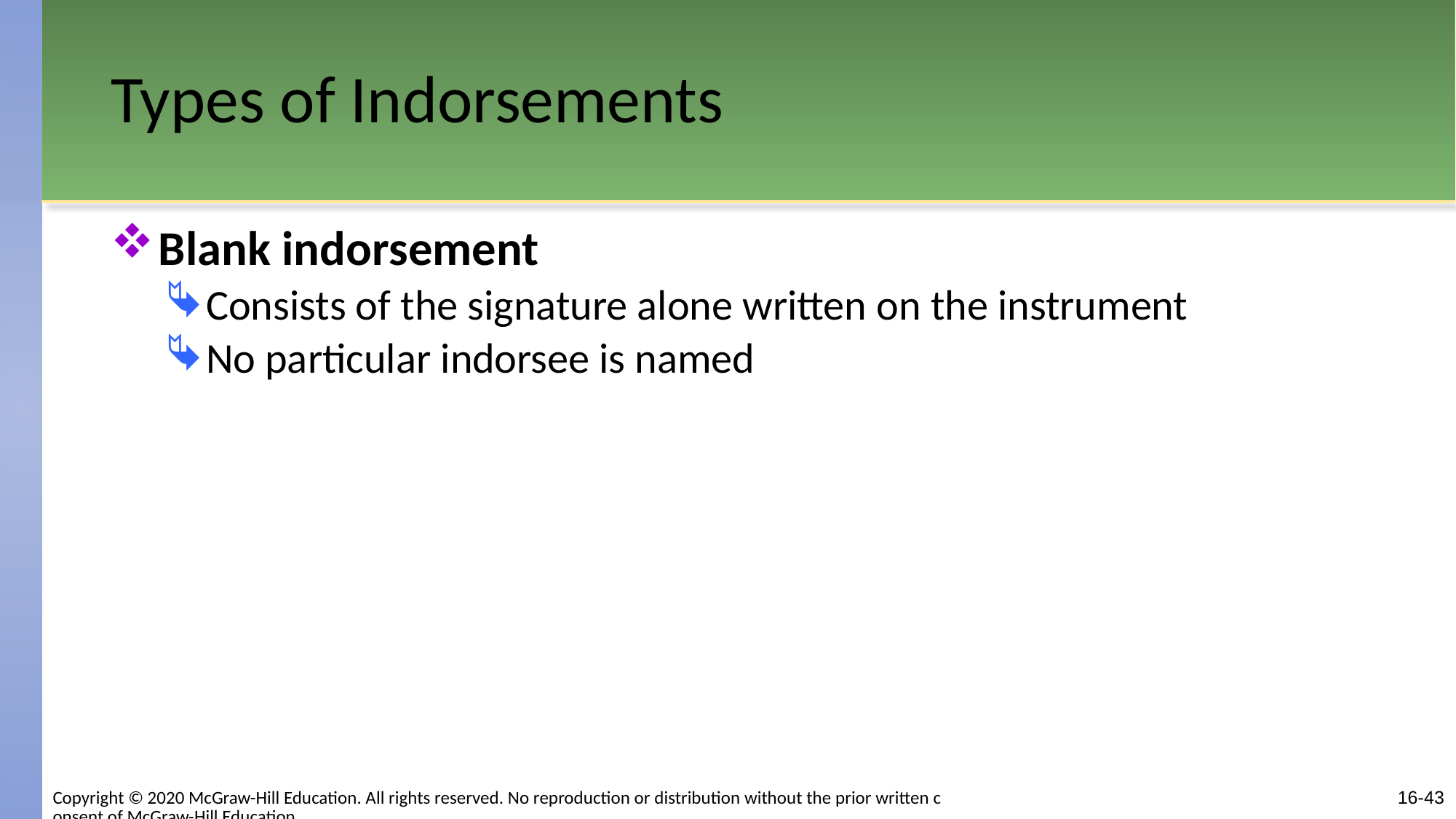

# Types of Indorsements
Blank indorsement
Consists of the signature alone written on the instrument
No particular indorsee is named

Copyright © 2020 McGraw-Hill Education. All rights reserved. No reproduction or distribution without the prior written consent of McGraw-Hill Education.
16-43